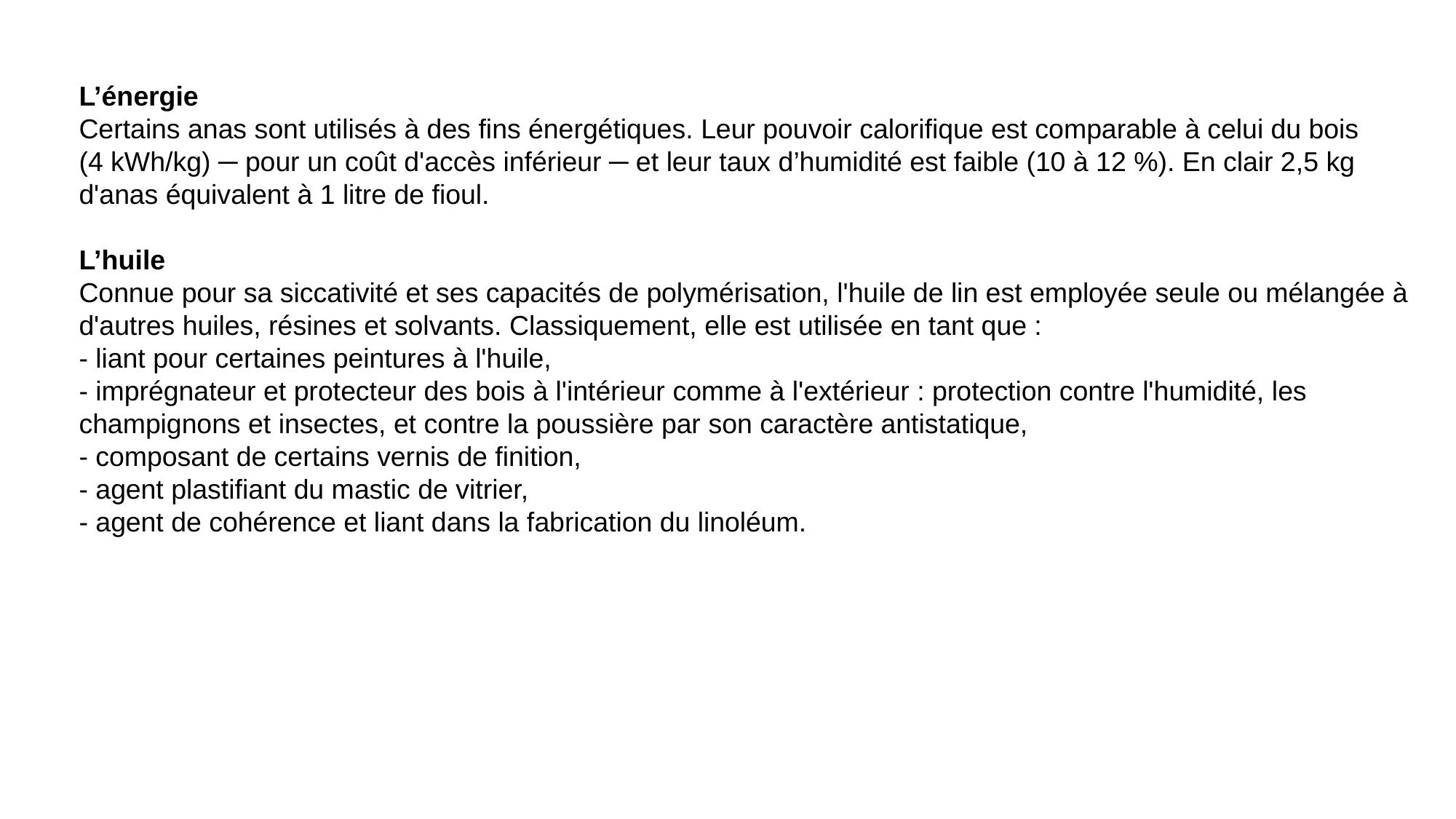

L’énergie
Certains anas sont utilisés à des fins énergétiques. Leur pouvoir calorifique est comparable à celui du bois (4 kWh/kg) ─ pour un coût d'accès inférieur ─ et leur taux d’humidité est faible (10 à 12 %). En clair 2,5 kg d'anas équivalent à 1 litre de fioul.

L’huile
Connue pour sa siccativité et ses capacités de polymérisation, l'huile de lin est employée seule ou mélangée à d'autres huiles, résines et solvants. Classiquement, elle est utilisée en tant que :
- liant pour certaines peintures à l'huile,
- imprégnateur et protecteur des bois à l'intérieur comme à l'extérieur : protection contre l'humidité, les champignons et insectes, et contre la poussière par son caractère antistatique,
- composant de certains vernis de finition,
- agent plastifiant du mastic de vitrier,
- agent de cohérence et liant dans la fabrication du linoléum.